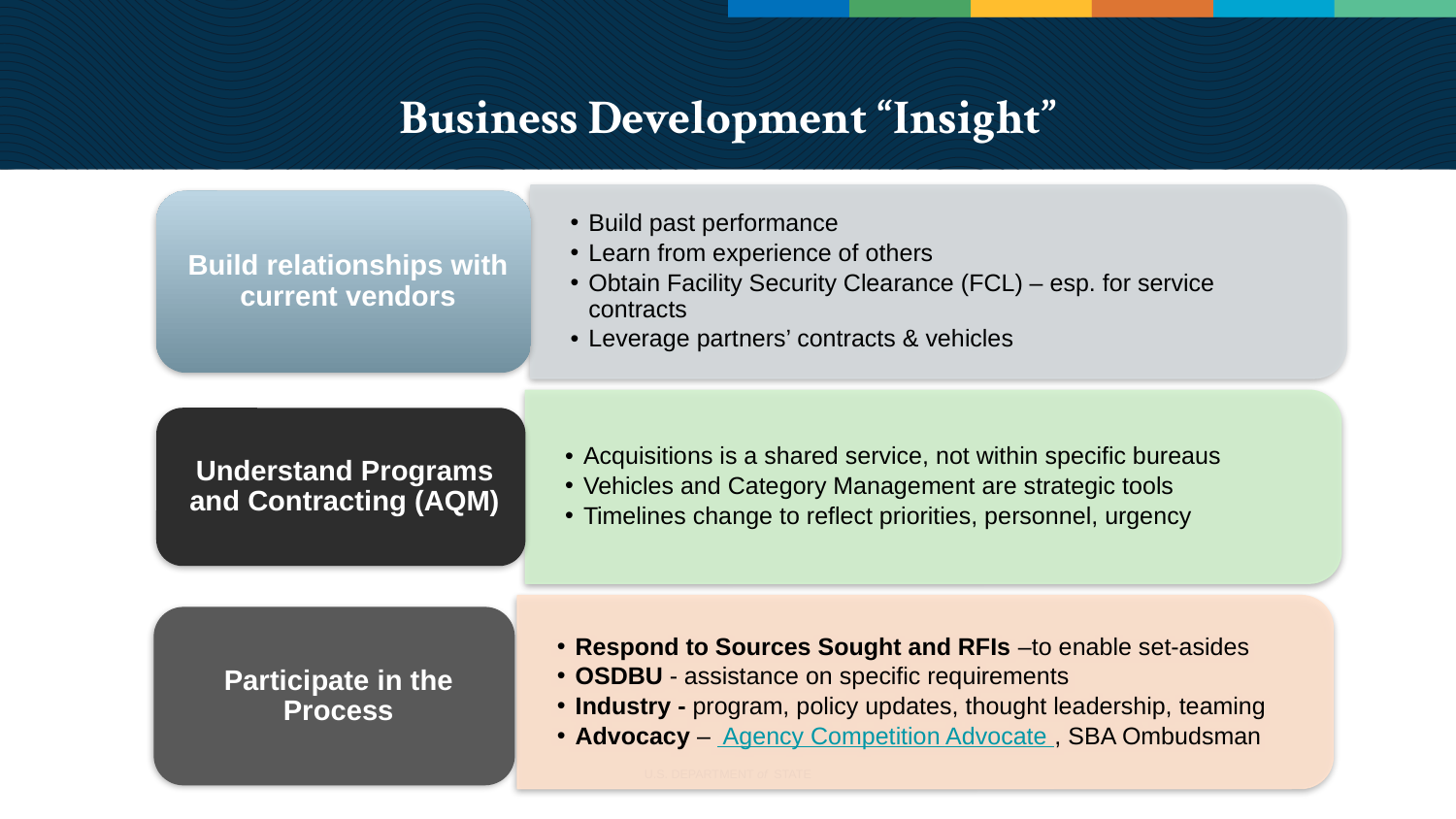

# Business Development “Insight”
Build past performance
Learn from experience of others
Obtain Facility Security Clearance (FCL) – esp. for service contracts
Leverage partners’ contracts & vehicles
Build relationships with current vendors
Acquisitions is a shared service, not within specific bureaus
Vehicles and Category Management are strategic tools
Timelines change to reflect priorities, personnel, urgency
Understand Programs and Contracting (AQM)
Respond to Sources Sought and RFIs –to enable set-asides
OSDBU - assistance on specific requirements
Industry - program, policy updates, thought leadership, teaming
Advocacy –  Agency Competition Advocate , SBA Ombudsman
Participate in the Process